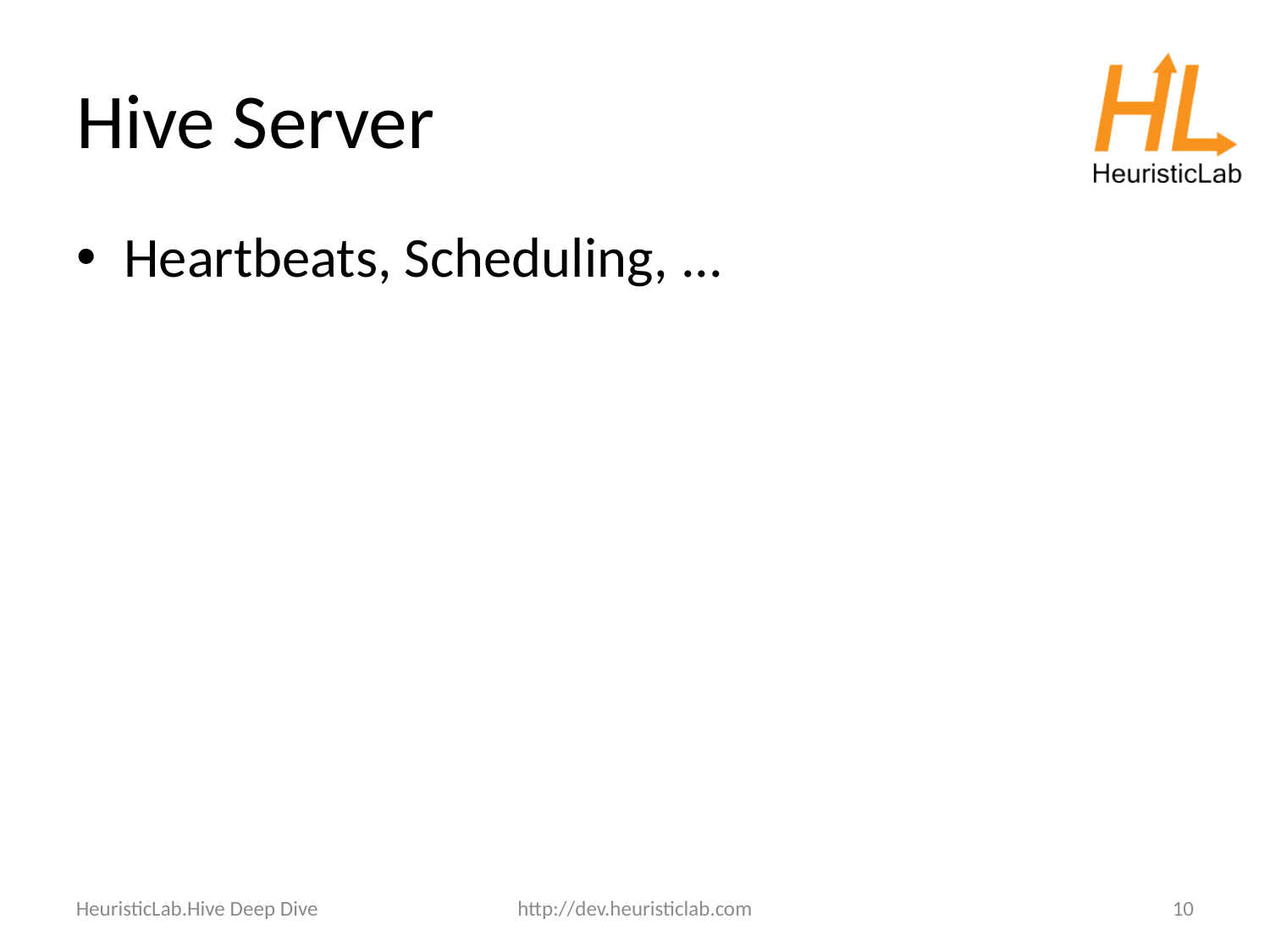

Heartbeats, Scheduling, ...

Hive Server
HeuristicLab.Hive Deep Dive
http://dev.heuristiclab.com
10